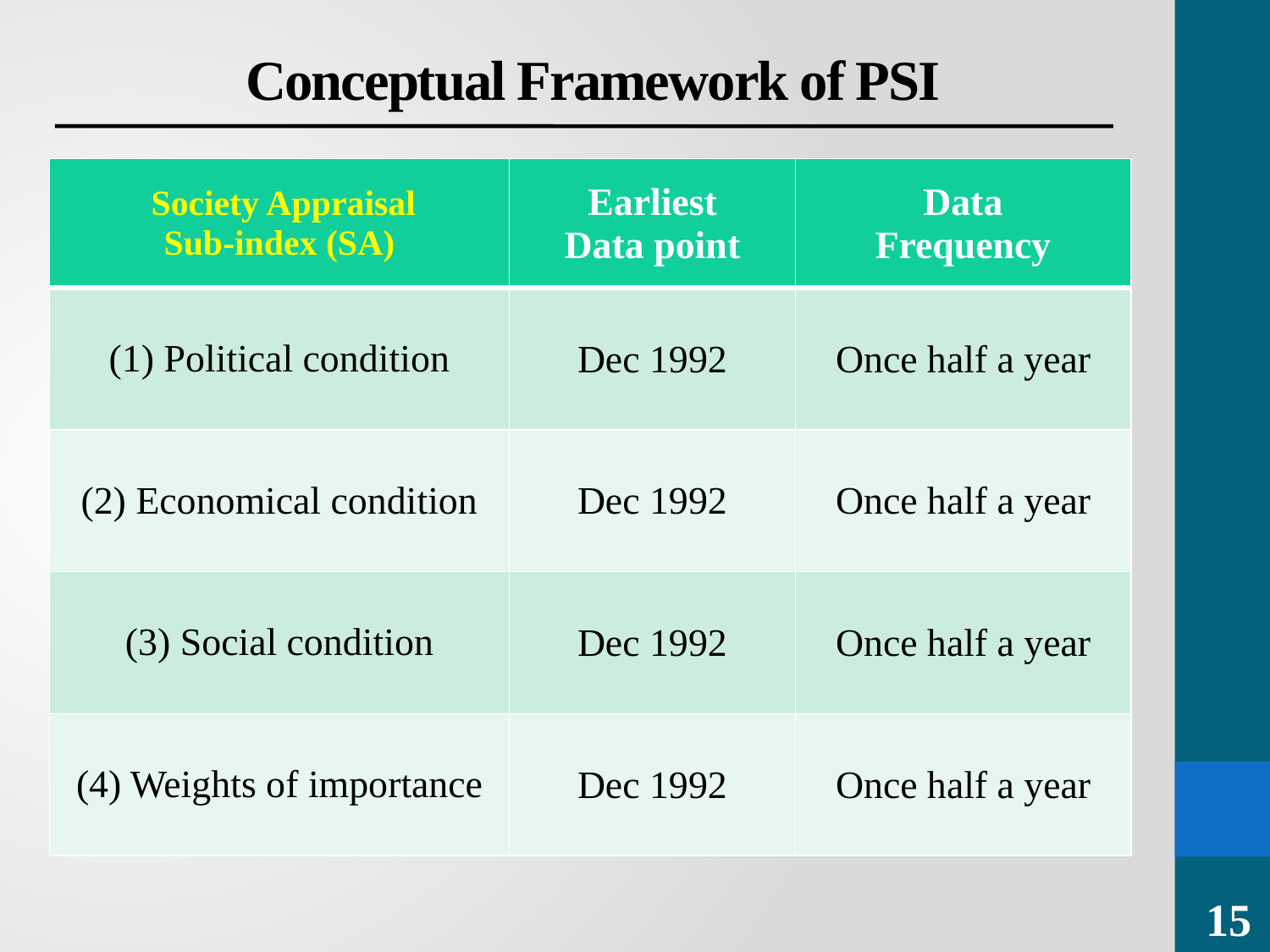

Conceptual Framework of PSI

| Society Appraisal Sub-index (SA) | Earliest Data point | Data Frequency |
| --- | --- | --- |
| (1) Political condition | Dec 1992 | Once half a year |
| (2) Economical condition | Dec 1992 | Once half a year |
| (3) Social condition | Dec 1992 | Once half a year |
| (4) Weights of importance | Dec 1992 | Once half a year |
15